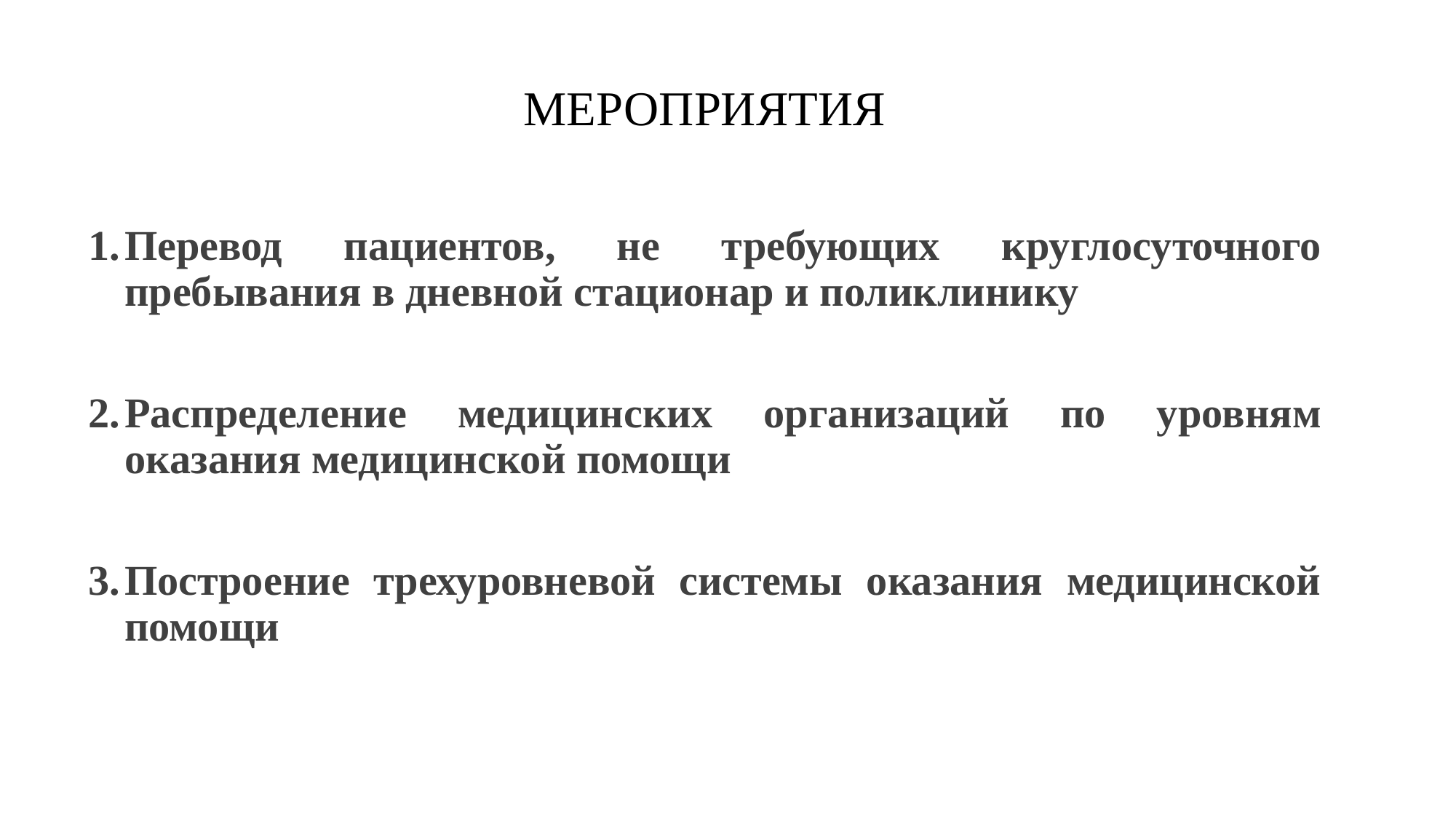

# МЕРОПРИЯТИЯ
Перевод пациентов, не требующих круглосуточного пребывания в дневной стационар и поликлинику

Распределение медицинских организаций по уровням оказания медицинской помощи

Построение трехуровневой системы оказания медицинской помощи